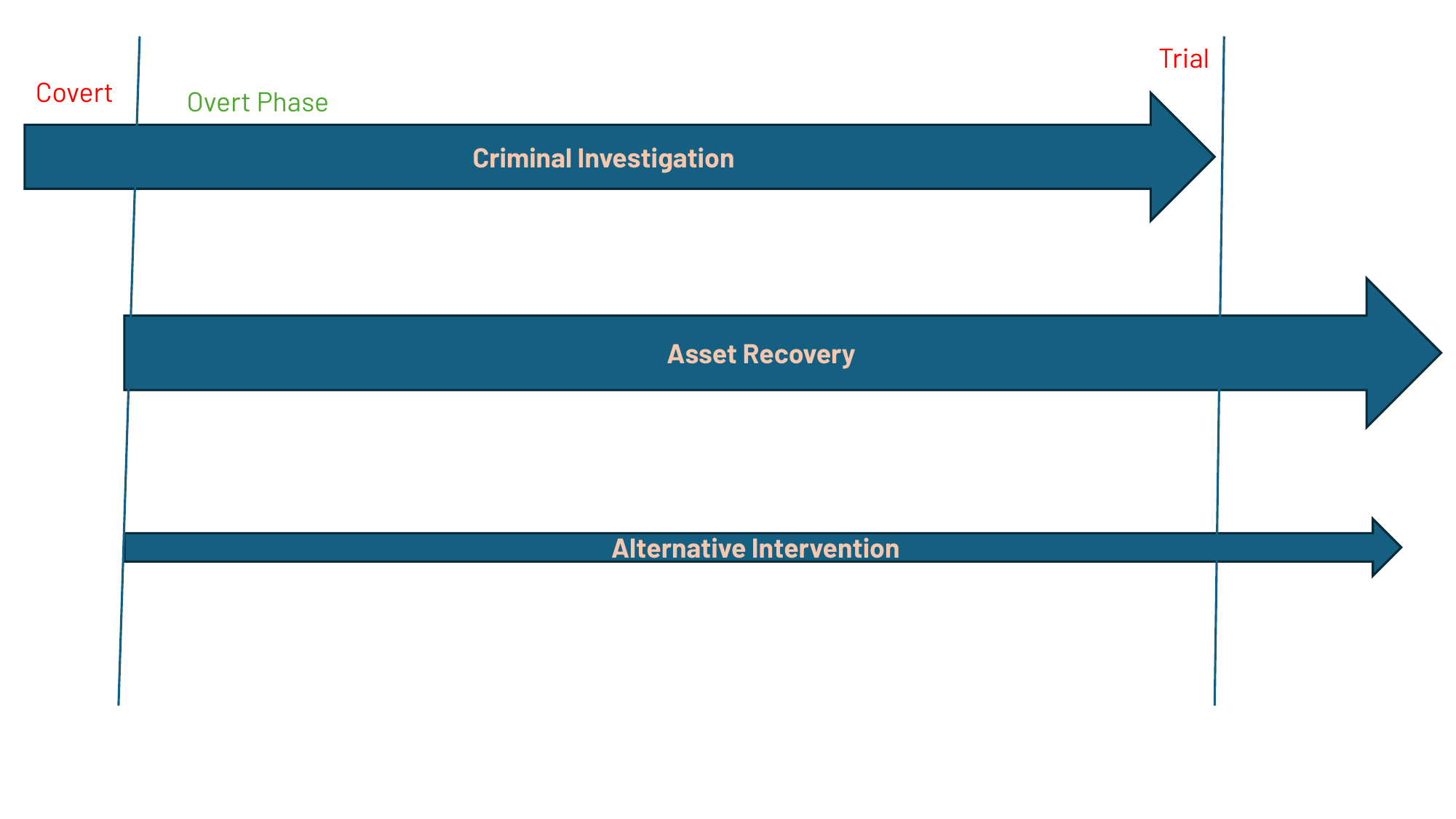

Trial
Covert
Overt Phase
Criminal Investigation
Asset Recovery
Alternative Intervention